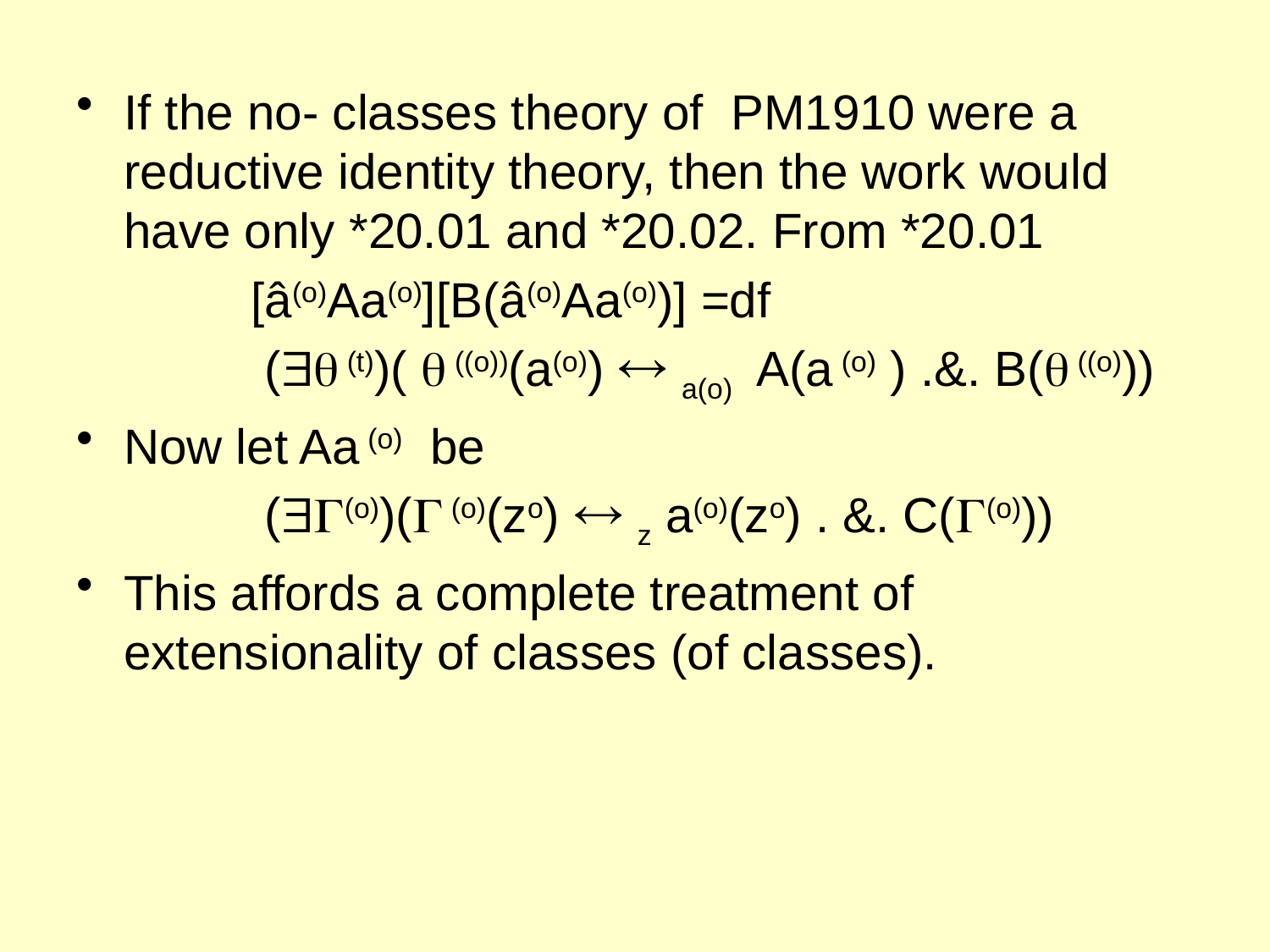

If the no- classes theory of  PM1910 were a reductive identity theory, then the work would have only *20.01 and *20.02. From *20.01
		[â(o)Aa(o)][B(â(o)Aa(o))] =df
		 (∃θ (t))( θ ((o))(a(o)) ↔ a(o)   A(a (o) ) .&. B(θ ((o)))
Now let Aa (o)  be
		 (∃Γ(o))(Γ (o)(zo) ↔ z a(o)(zo) . &. C(Γ(o)))
This affords a complete treatment of extensionality of classes (of classes).